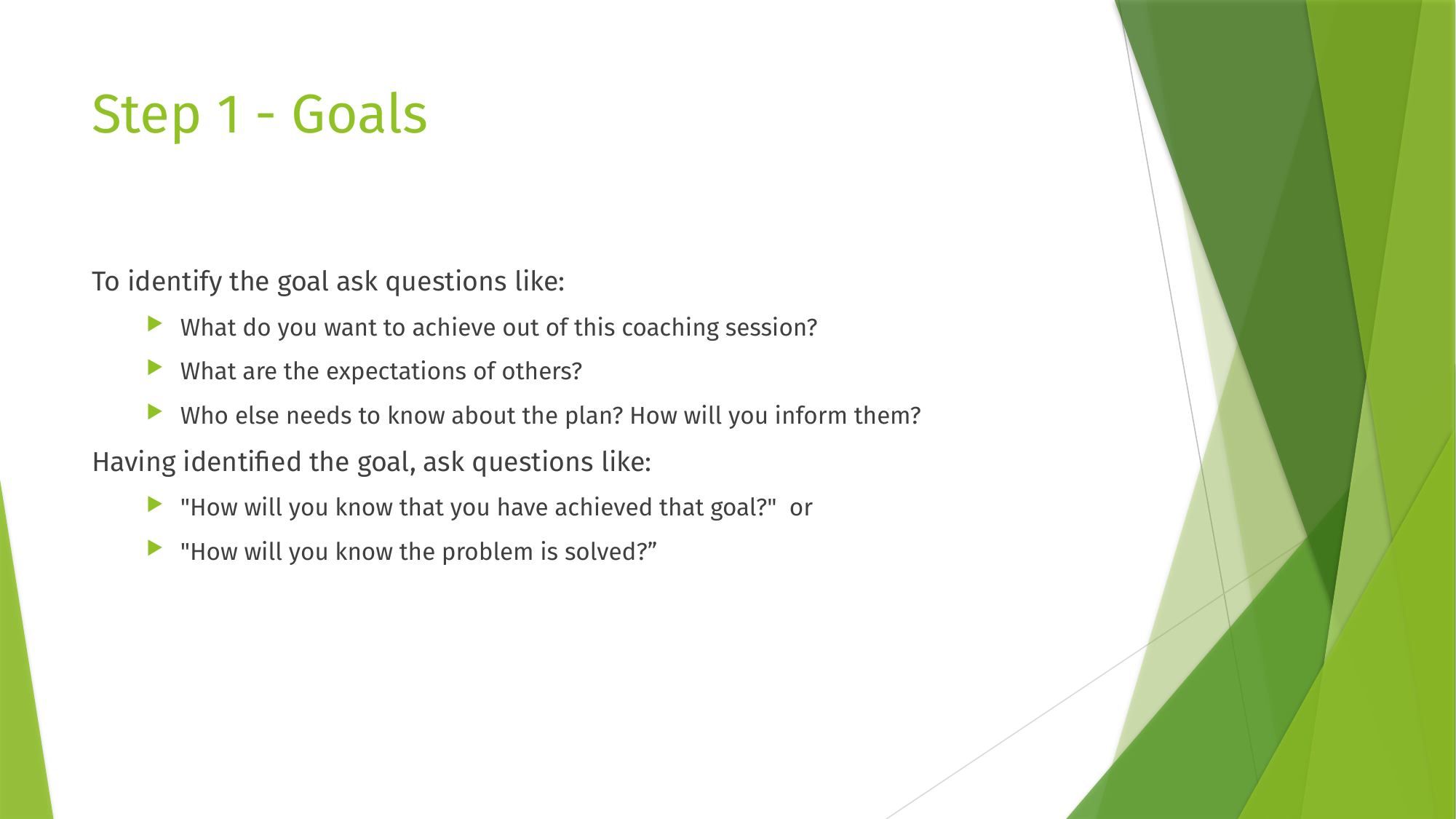

# Step 1 - Goals
To identify the goal ask questions like:
What do you want to achieve out of this coaching session?
What are the expectations of others?
Who else needs to know about the plan? How will you inform them?
Having identified the goal, ask questions like:
"How will you know that you have achieved that goal?"  or
"How will you know the problem is solved?”